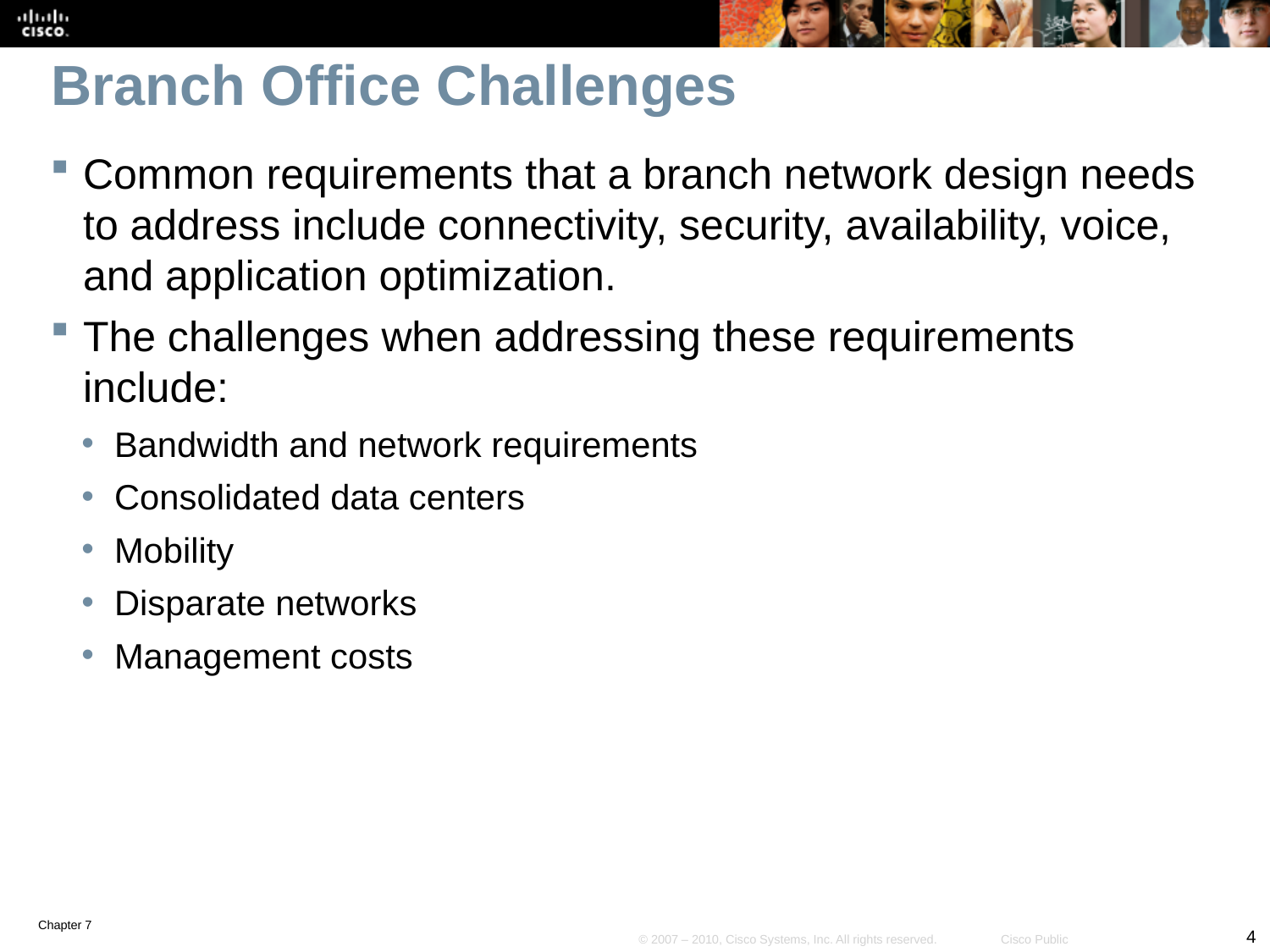

# Branch Office Challenges
Common requirements that a branch network design needs to address include connectivity, security, availability, voice, and application optimization.
The challenges when addressing these requirements include:
Bandwidth and network requirements
Consolidated data centers
Mobility
Disparate networks
Management costs